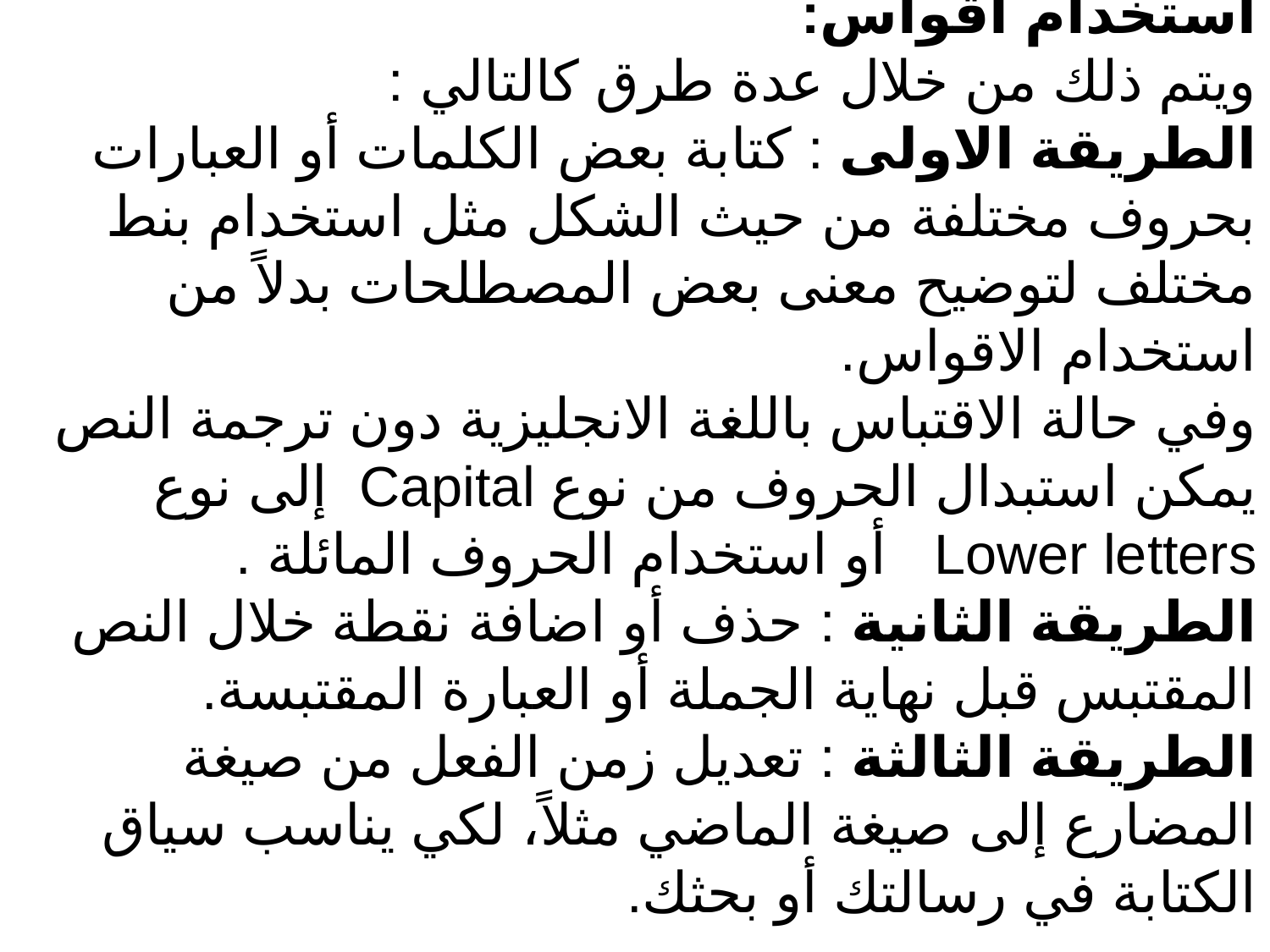

ج- اجراء تعديلات بسيطة على النص بدون استخدام اقواس:
ويتم ذلك من خلال عدة طرق كالتالي :
الطريقة الاولى : كتابة بعض الكلمات أو العبارات بحروف مختلفة من حيث الشكل مثل استخدام بنط مختلف لتوضيح معنى بعض المصطلحات بدلاً من استخدام الاقواس.
وفي حالة الاقتباس باللغة الانجليزية دون ترجمة النص يمكن استبدال الحروف من نوع Capital  إلى نوع Lower letters   أو استخدام الحروف المائلة .
الطريقة الثانية : حذف أو اضافة نقطة خلال النص المقتبس قبل نهاية الجملة أو العبارة المقتبسة.
الطريقة الثالثة : تعديل زمن الفعل من صيغة المضارع إلى صيغة الماضي مثلاً، لكي يناسب سياق الكتابة في رسالتك أو بحثك.